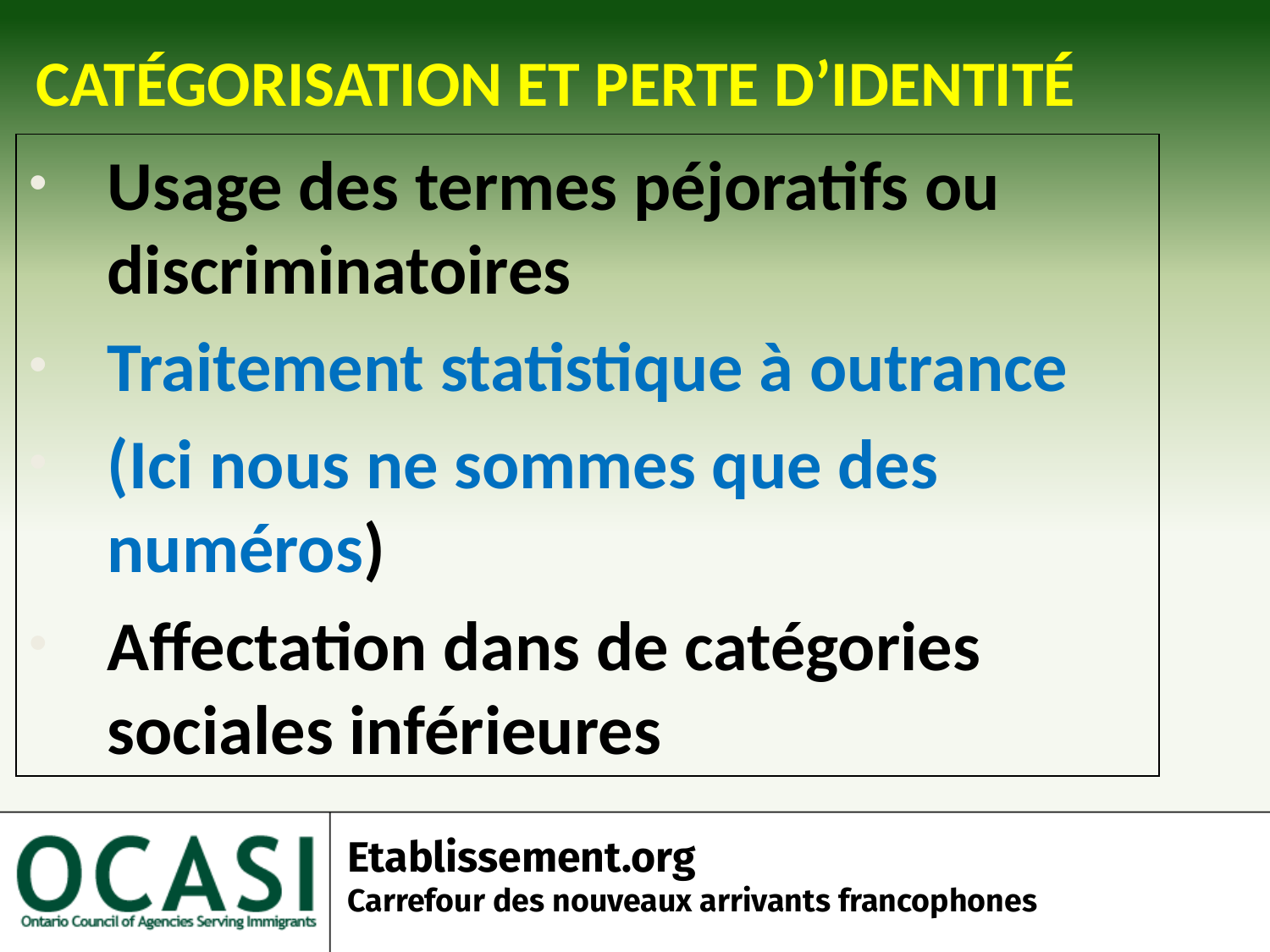

CATÉGORISATION ET PERTE D’IDENTITÉ
Usage des termes péjoratifs ou discriminatoires
Traitement statistique à outrance
(Ici nous ne sommes que des numéros)
Affectation dans de catégories sociales inférieures

Etablissement.org
Carrefour des nouveaux arrivants francophones